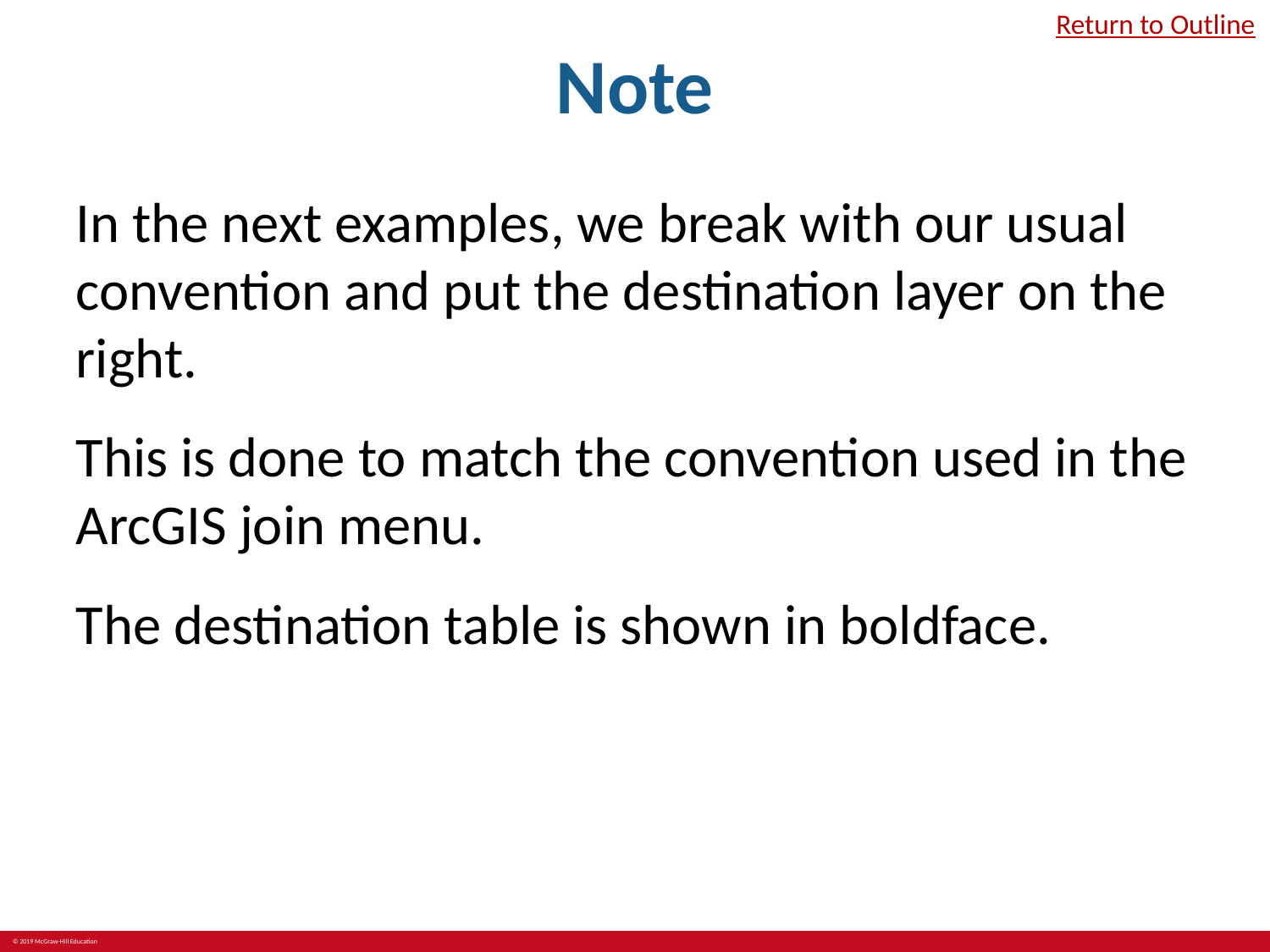

# Note
Return to Outline
In the next examples, we break with our usual convention and put the destination layer on the right.
This is done to match the convention used in the ArcGIS join menu.
The destination table is shown in boldface.